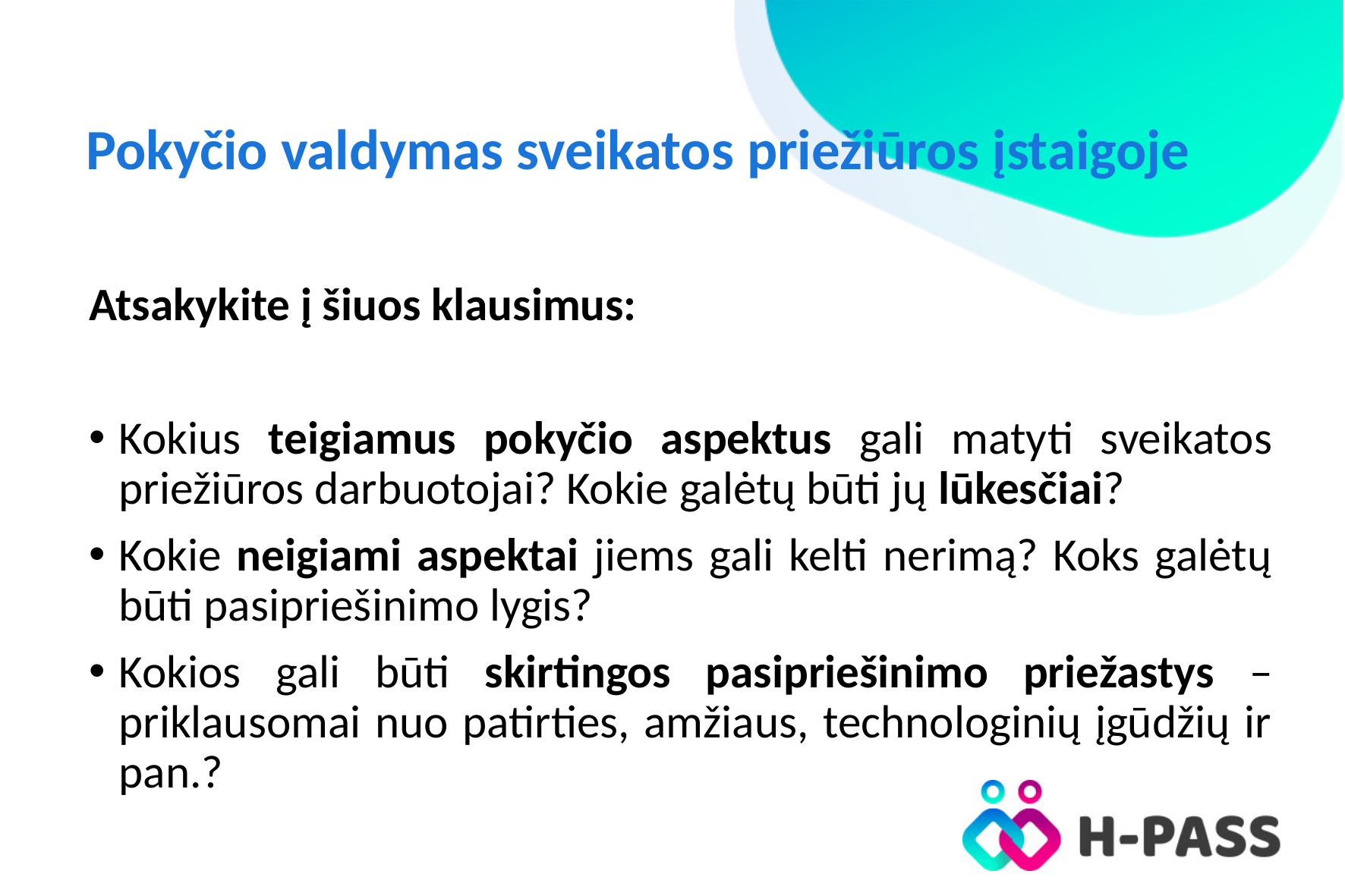

# Pokyčio valdymas sveikatos priežiūros įstaigoje
Atsakykite į šiuos klausimus:

Kokius teigiamus pokyčio aspektus gali matyti sveikatos priežiūros darbuotojai? Kokie galėtų būti jų lūkesčiai?
Kokie neigiami aspektai jiems gali kelti nerimą? Koks galėtų būti pasipriešinimo lygis?
Kokios gali būti skirtingos pasipriešinimo priežastys – priklausomai nuo patirties, amžiaus, technologinių įgūdžių ir pan.?